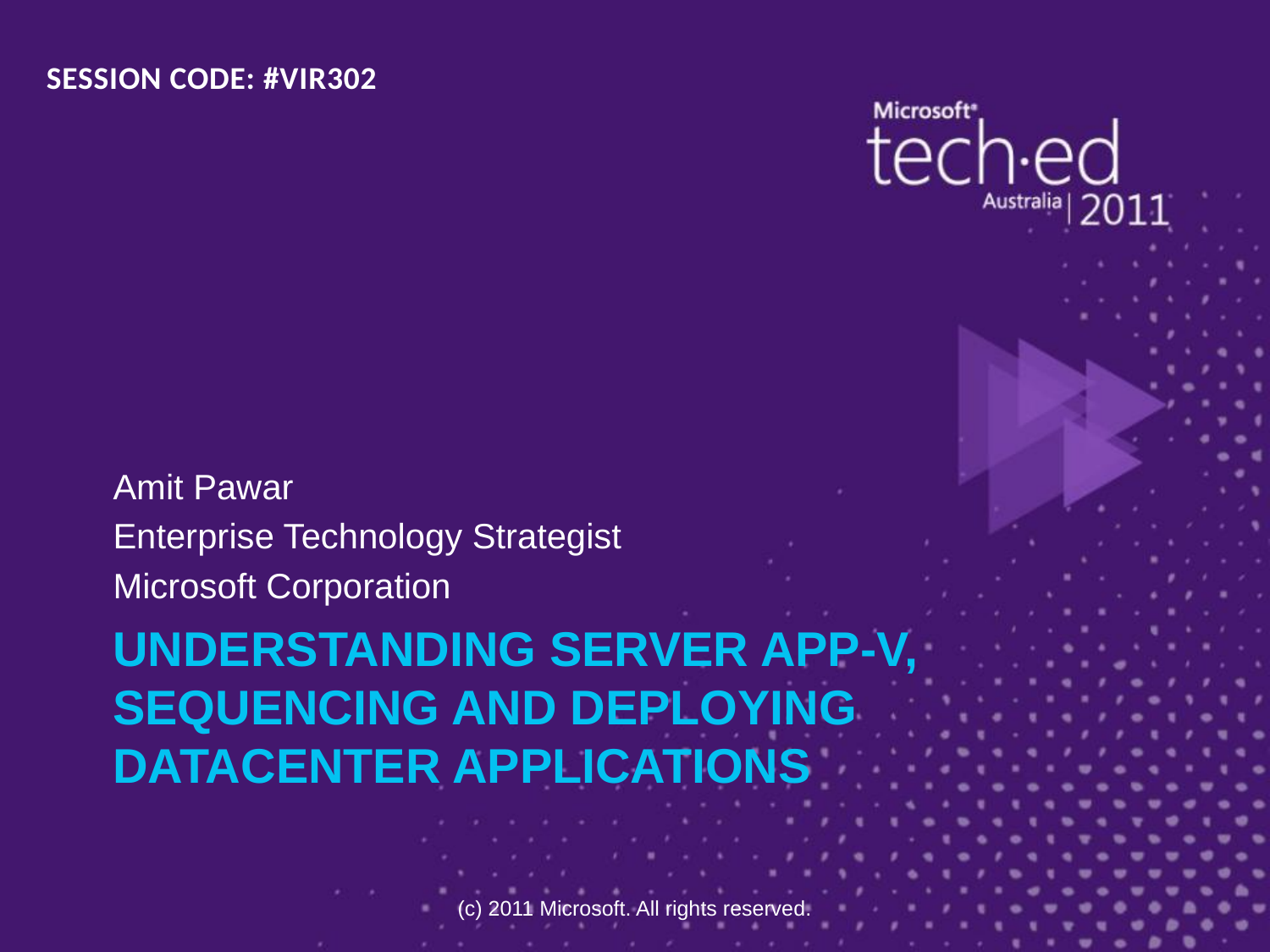

SESSION CODE: #VIR302
Amit Pawar
Enterprise Technology Strategist
Microsoft Corporation
# Understanding Server App-V, Sequencing and Deploying Datacenter Applications
(c) 2011 Microsoft. All rights reserved.